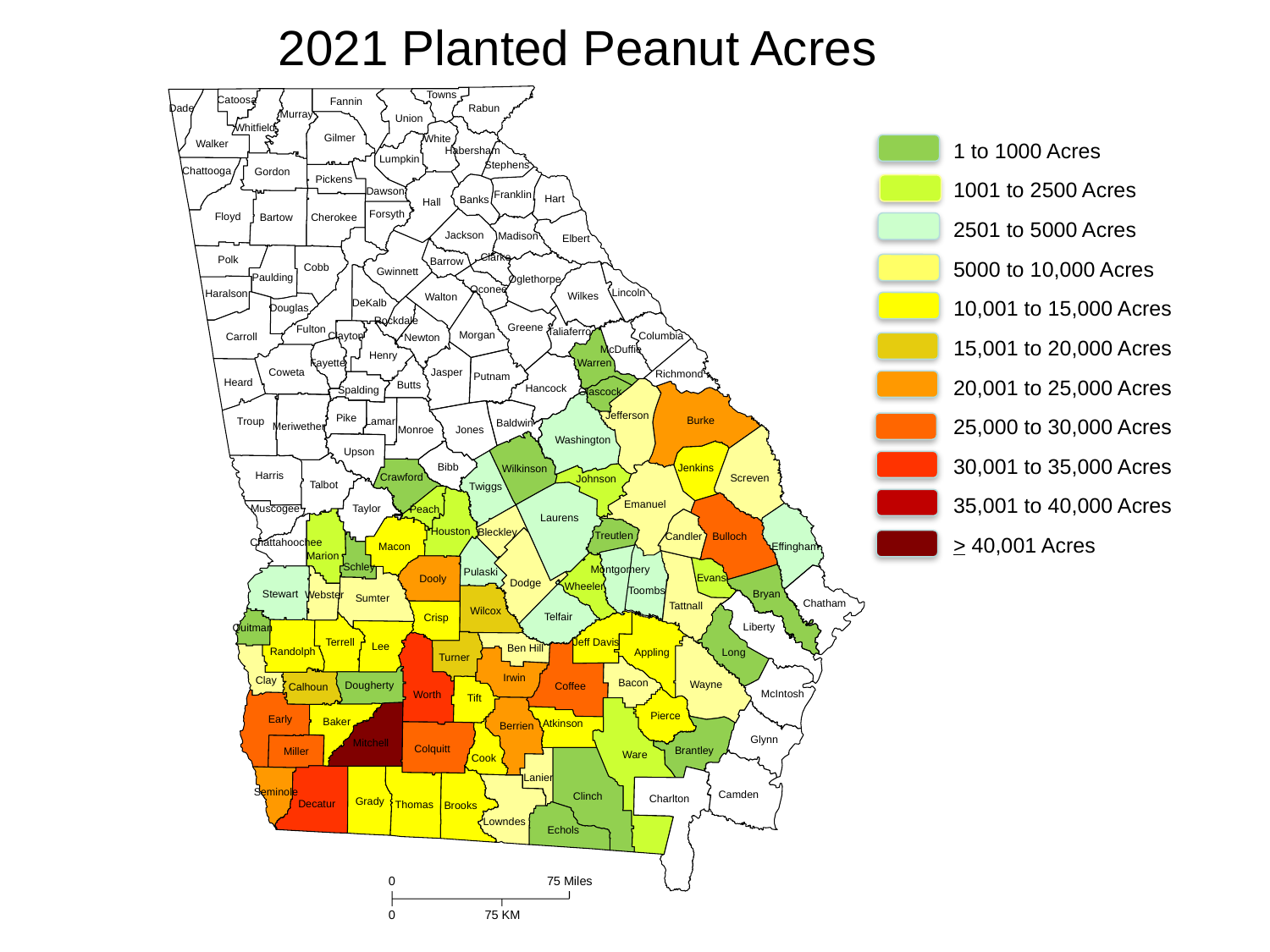

2021 Planted Peanut Acres

Towns
Catoosa
Fannin
Rabun
Dade
Murray

Union

Whitfield

1 to 1000 Acres
1001 to 2500 Acres
2501 to 5000 Acres
5000 to 10,000 Acres
10,001 to 15,000 Acres
15,001 to 20,000 Acres
20,001 to 25,000 Acres
25,000 to 30,000 Acres
30,001 to 35,000 Acres
35,001 to 40,000 Acres
> 40,001 Acres

Gilmer

White
Walker

Habersham

Lumpkin

Stephens

Chattooga
Gordon

Pickens
Dawson

Franklin
Hart
Banks
Hall

Forsyth

Floyd

Bartow
Cherokee

Jackson
Madison
Elbert

Clarke

Polk
Barrow

Cobb

Gwinnett

Paulding
Oglethorpe

Oconee
Lincoln
Haralson

Wilkes

Walton

DeKalb

Douglas

Rockdale

Greene
Fulton

Taliaferro
Morgan
Clayton
Columbia

Carroll
Newton

McDuffie

Henry

Fayette
Warren
Coweta
Jasper
Richmond

Putnam

Heard

Butts

Hancock
Spalding
Glascock

Jefferson

Pike
Burke
Troup
Lamar
Baldwin
Meriwether

Jones
Monroe

Washington

Upson

Bibb

Jenkins
Wilkinson
Harris
Crawford
Screven
Johnson

Talbot

Twiggs

Emanuel

Muscogee
Taylor

Peach

Laurens

Houston

Bleckley

Treutlen

Candler
Bulloch

Chattahoochee
Macon
Effingham

Marion

Schley

Montgomery

Pulaski
Evans
Dooly
Dodge

Wheeler

Toombs
Stewart

Bryan
Webster
Sumter
Chatham

Tattnall

Wilcox

Telfair
Crisp

Liberty
Quitman

Jeff Davis
Terrell
Lee

Ben Hill

Randolph
Long
Appling
Turner

Irwin
Clay

Bacon
Wayne
Dougherty
Coffee
Calhoun

McIntosh
Worth
Tift

Pierce

Early
Baker

Atkinson

Berrien

Glynn
Mitchell
Colquitt
Brantley
Miller

Ware
Cook

Lanier

Seminole
Camden
Clinch
Charlton
Grady
Decatur
Thomas
Brooks

Lowndes
Echols
0
75 Miles

0
75 KM